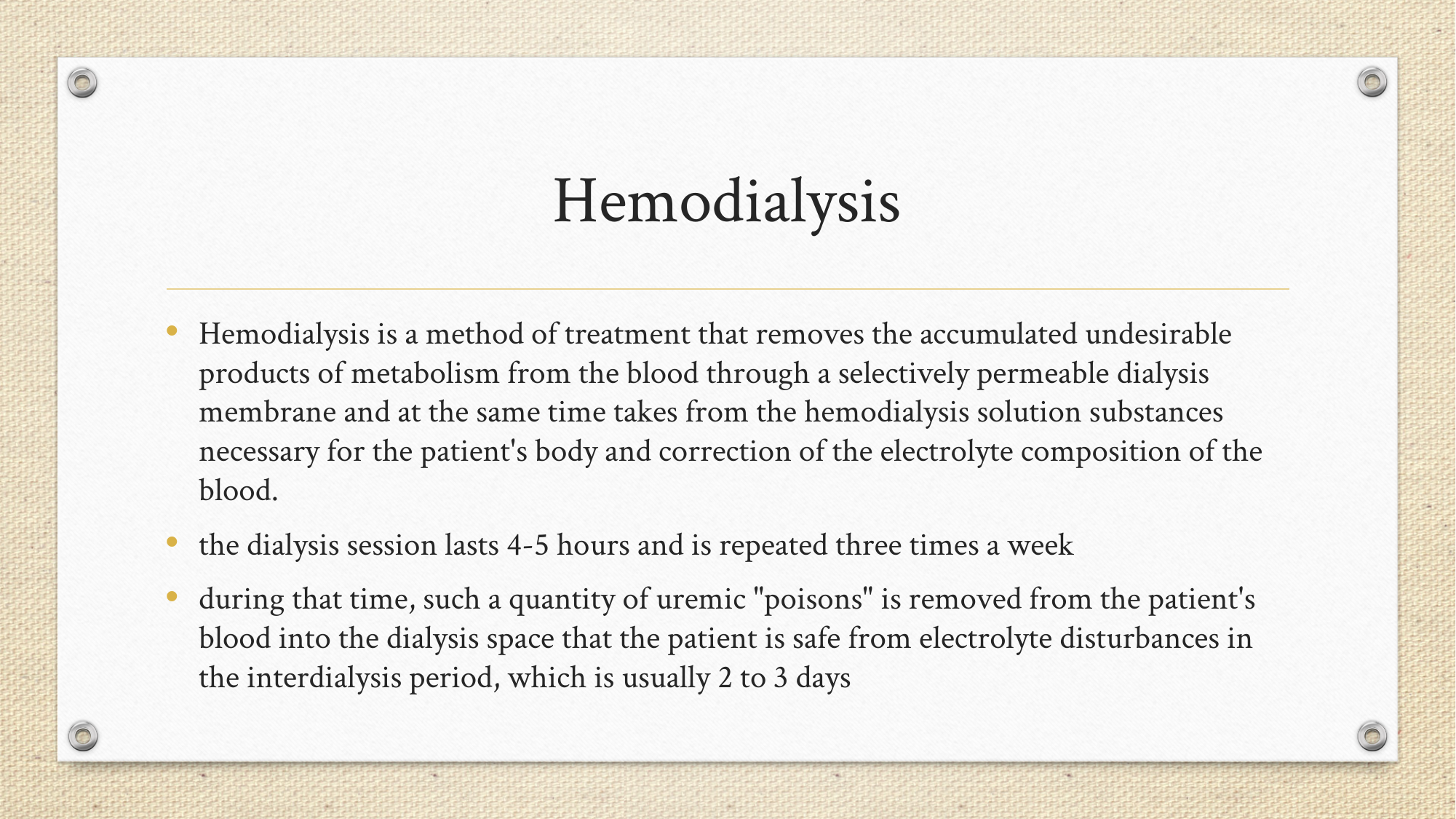

# Hemodialysis
Hemodialysis is a method of treatment that removes the accumulated undesirable products of metabolism from the blood through a selectively permeable dialysis membrane and at the same time takes from the hemodialysis solution substances necessary for the patient's body and correction of the electrolyte composition of the blood.
the dialysis session lasts 4-5 hours and is repeated three times a week
during that time, such a quantity of uremic "poisons" is removed from the patient's blood into the dialysis space that the patient is safe from electrolyte disturbances in the interdialysis period, which is usually 2 to 3 days